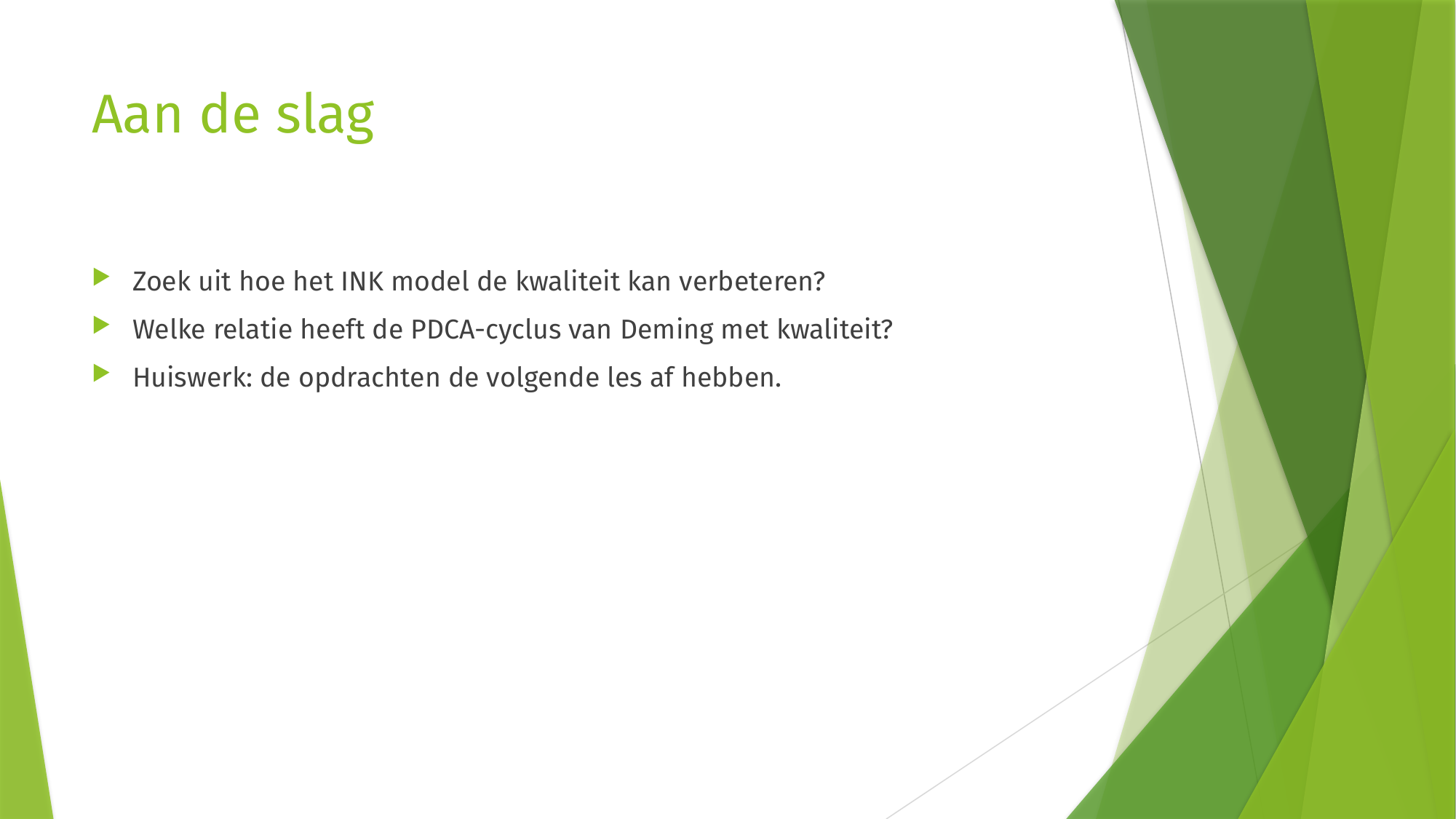

# Aan de slag
Zoek uit hoe het INK model de kwaliteit kan verbeteren?
Welke relatie heeft de PDCA-cyclus van Deming met kwaliteit?
Huiswerk: de opdrachten de volgende les af hebben.